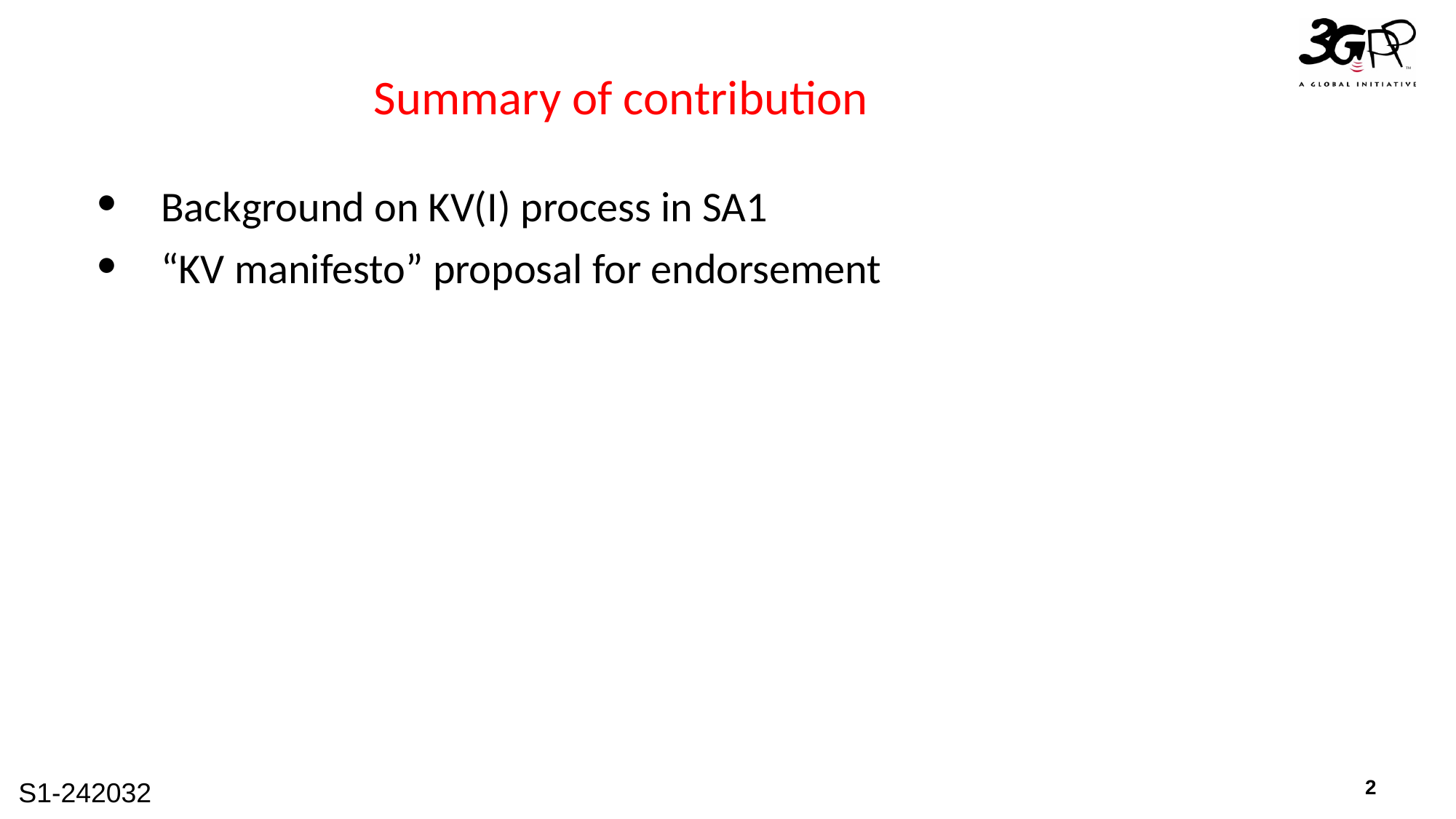

# Summary of contribution
Background on KV(I) process in SA1
“KV manifesto” proposal for endorsement